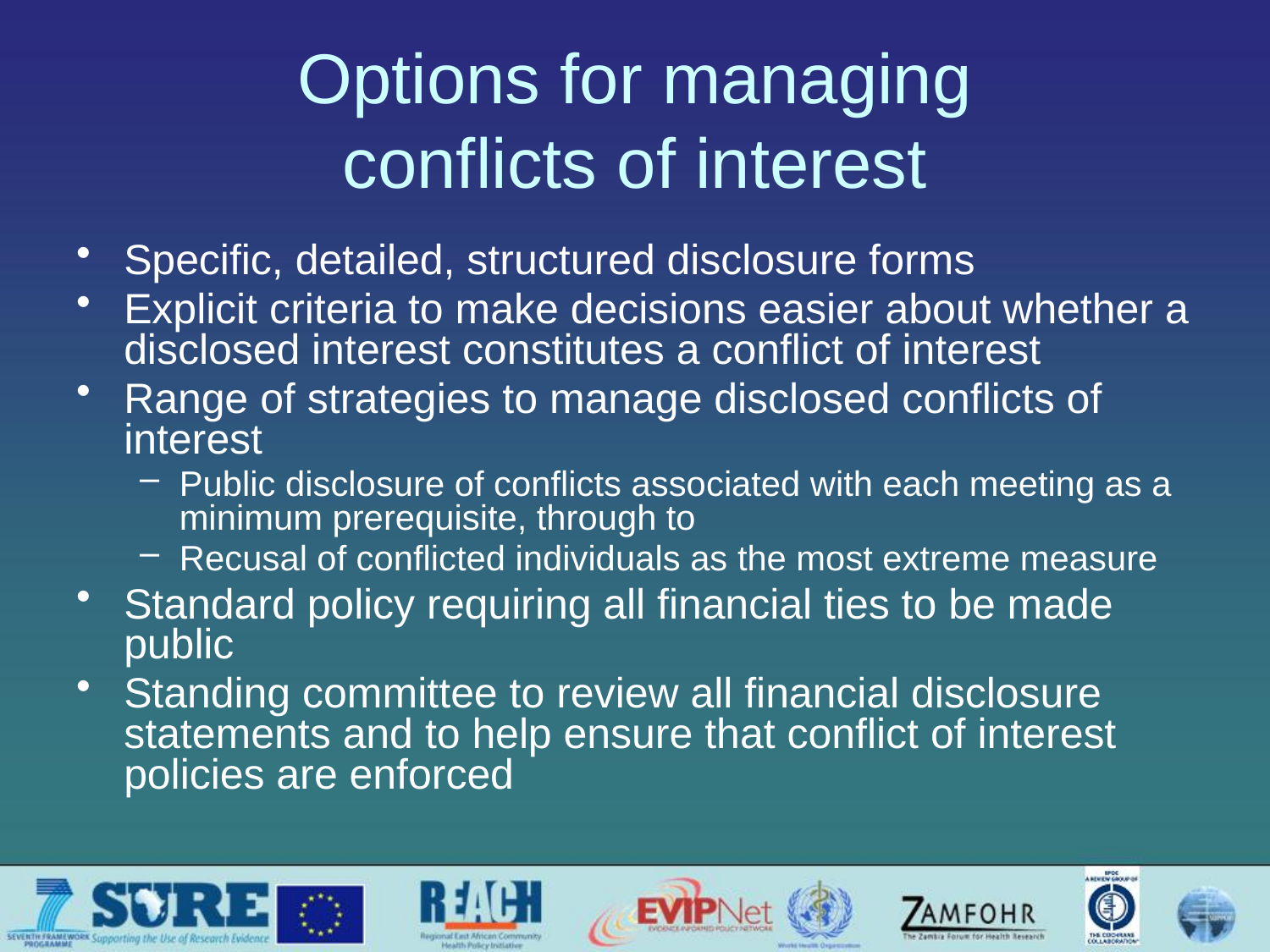

# Options for managing conflicts of interest
Specific, detailed, structured disclosure forms
Explicit criteria to make decisions easier about whether a disclosed interest constitutes a conflict of interest
Range of strategies to manage disclosed conflicts of interest
Public disclosure of conflicts associated with each meeting as a minimum prerequisite, through to
Recusal of conflicted individuals as the most extreme measure
Standard policy requiring all financial ties to be made public
Standing committee to review all financial disclosure statements and to help ensure that conflict of interest policies are enforced